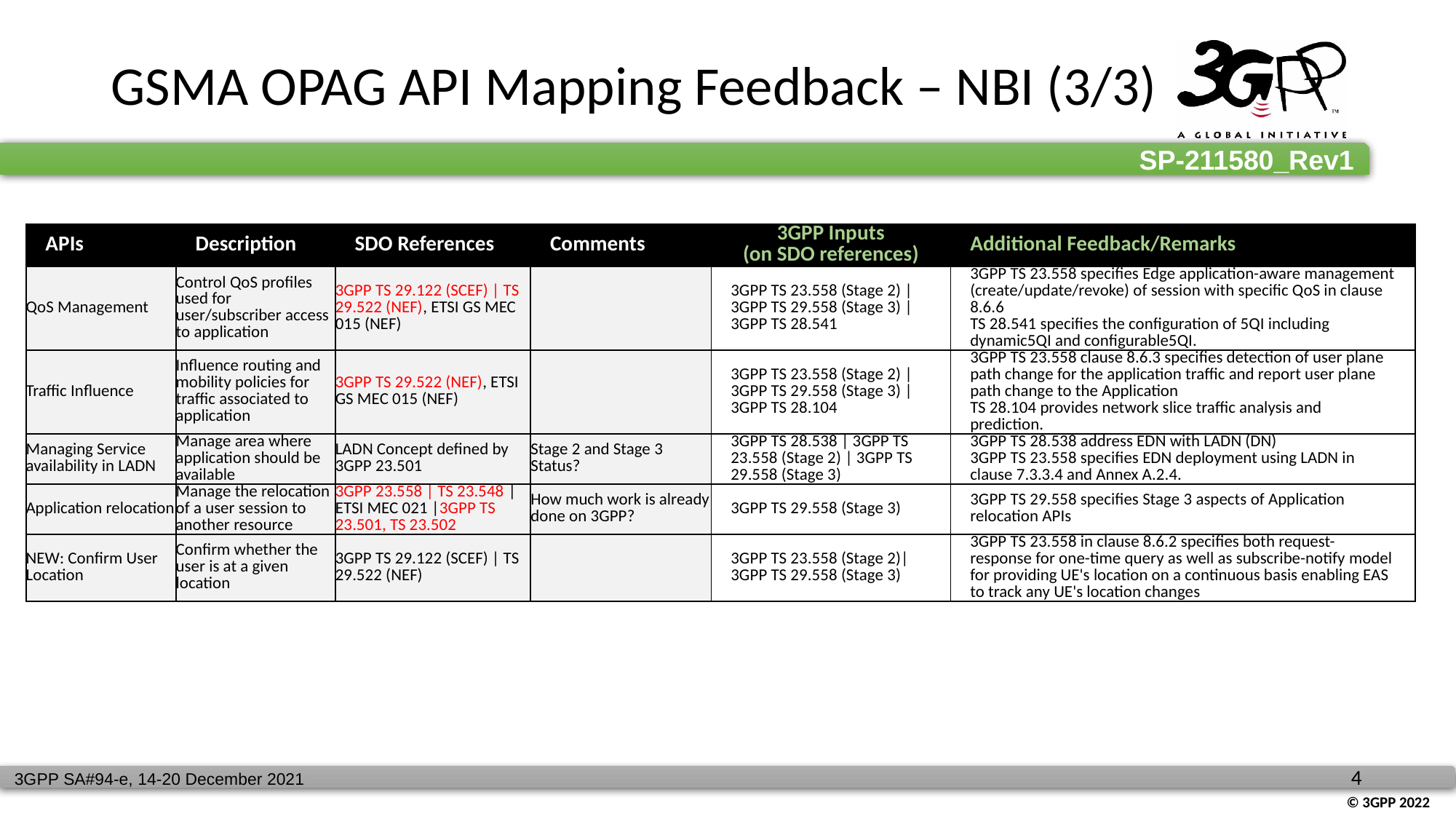

GSMA OPAG API Mapping Feedback – NBI (3/3)
| APIs | Description | SDO References | Comments | 3GPP Inputs (on SDO references) | Additional Feedback/Remarks |
| --- | --- | --- | --- | --- | --- |
| QoS Management | Control QoS profiles used for user/subscriber access to application | 3GPP TS 29.122 (SCEF) | TS 29.522 (NEF), ETSI GS MEC 015 (NEF) |  | 3GPP TS 23.558 (Stage 2) | 3GPP TS 29.558 (Stage 3) | 3GPP TS 28.541 | 3GPP TS 23.558 specifies Edge application-aware management (create/update/revoke) of session with specific QoS in clause 8.6.6 TS 28.541 specifies the configuration of 5QI including dynamic5QI and configurable5QI. |
| Traffic Influence | Influence routing and mobility policies for traffic associated to application | 3GPP TS 29.522 (NEF), ETSI GS MEC 015 (NEF) |  | 3GPP TS 23.558 (Stage 2) | 3GPP TS 29.558 (Stage 3) | 3GPP TS 28.104 | 3GPP TS 23.558 clause 8.6.3 specifies detection of user plane path change for the application traffic and report user plane path change to the Application TS 28.104 provides network slice traffic analysis and prediction. |
| Managing Service availability in LADN | Manage area where application should be available | LADN Concept defined by 3GPP 23.501 | Stage 2 and Stage 3 Status? | 3GPP TS 28.538 | 3GPP TS 23.558 (Stage 2) | 3GPP TS 29.558 (Stage 3) | 3GPP TS 28.538 address EDN with LADN (DN) 3GPP TS 23.558 specifies EDN deployment using LADN in clause 7.3.3.4 and Annex A.2.4. |
| Application relocation | Manage the relocation of a user session to another resource | 3GPP 23.558 | TS 23.548 | ETSI MEC 021 |3GPP TS 23.501, TS 23.502 | How much work is already done on 3GPP? | 3GPP TS 29.558 (Stage 3) | 3GPP TS 29.558 specifies Stage 3 aspects of Application relocation APIs |
| NEW: Confirm User Location | Confirm whether the user is at a given location | 3GPP TS 29.122 (SCEF) | TS 29.522 (NEF) |  | 3GPP TS 23.558 (Stage 2)| 3GPP TS 29.558 (Stage 3) | 3GPP TS 23.558 in clause 8.6.2 specifies both request-response for one-time query as well as subscribe-notify model for providing UE's location on a continuous basis enabling EAS to track any UE's location changes |